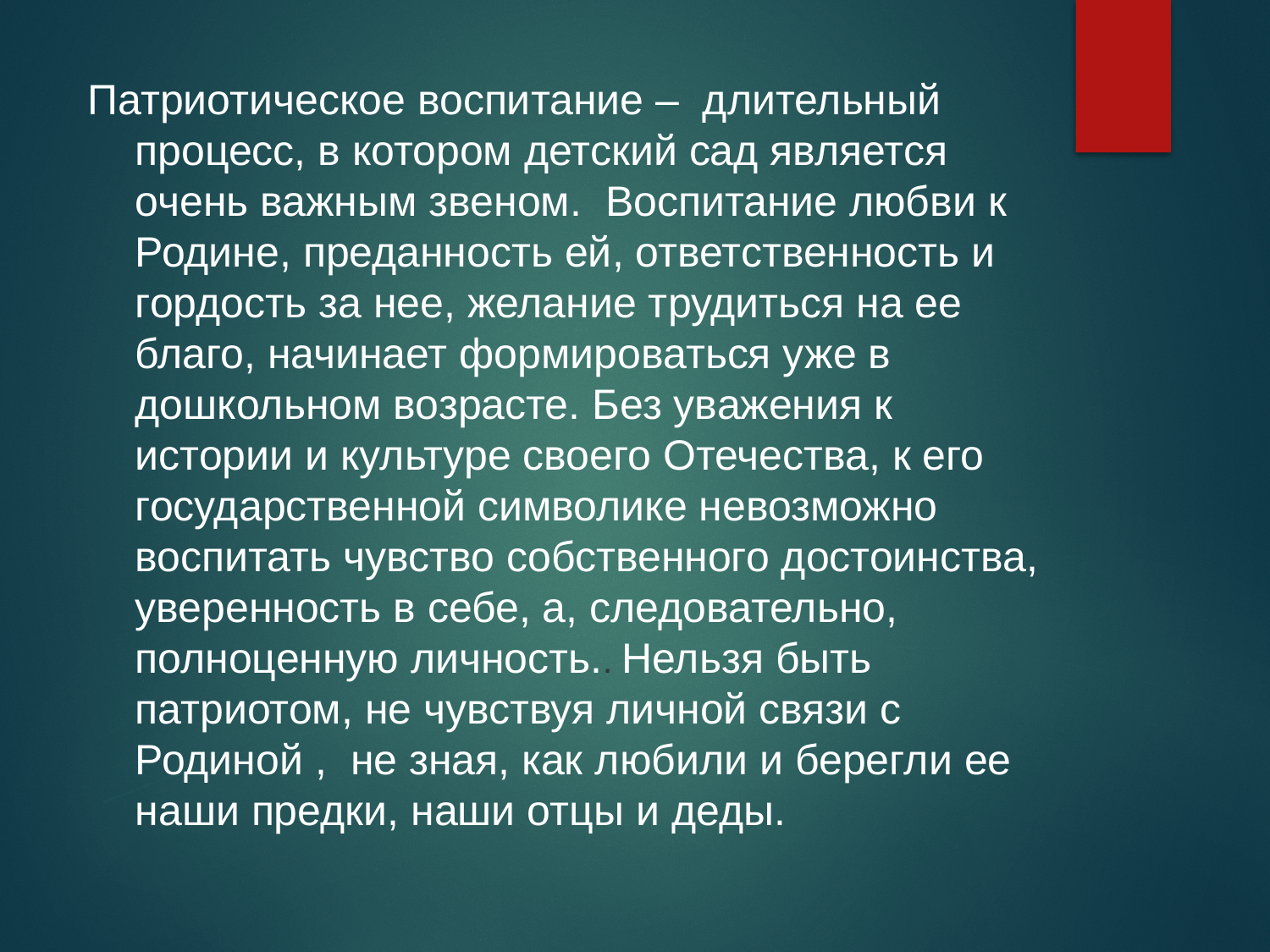

# Патриотическое воспитание –  длительный процесс, в котором детский сад является очень важным звеном.  Воспитание любви к Родине, преданность ей, ответственность и гордость за нее, желание трудиться на ее благо, начинает формироваться уже в дошкольном возрасте. Без уважения к истории и культуре своего Отечества, к его государственной символике невозможно воспитать чувство собственного достоинства, уверенность в себе, а, следовательно, полноценную личность.. Нельзя быть патриотом, не чувствуя личной связи с Родиной ,  не зная, как любили и берегли ее наши предки, наши отцы и деды.